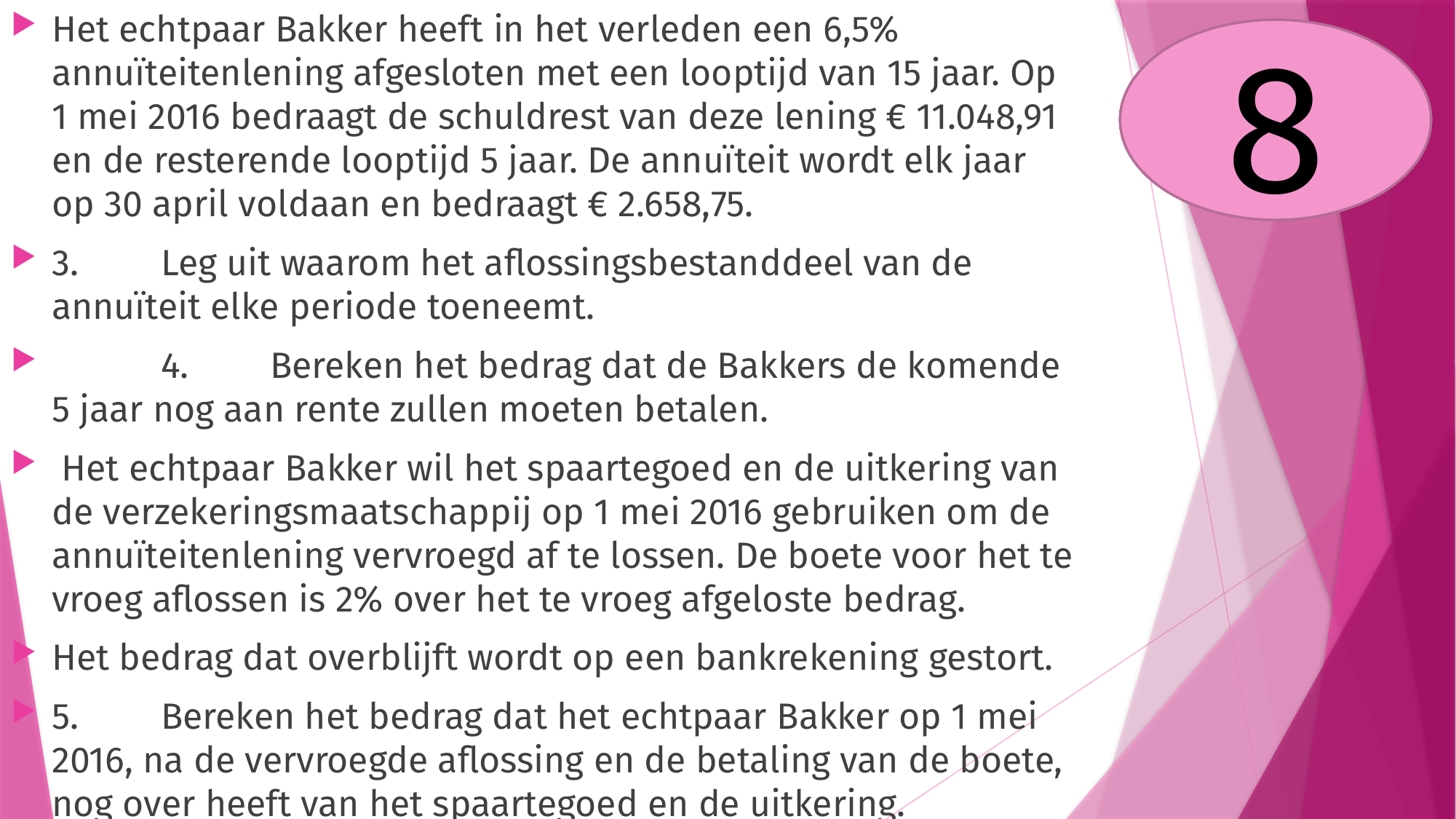

Het echtpaar Bakker heeft in het verleden een 6,5% annuïteitenlening afgesloten met een looptijd van 15 jaar. Op 1 mei 2016 bedraagt de schuldrest van deze lening € 11.048,91 en de resterende looptijd 5 jaar. De annuïteit wordt elk jaar op 30 april voldaan en bedraagt € 2.658,75.
3.	Leg uit waarom het aflossingsbestanddeel van de annuïteit elke periode toeneemt.
	4.	Bereken het bedrag dat de Bakkers de komende 5 jaar nog aan rente zullen moeten betalen.
 Het echtpaar Bakker wil het spaartegoed en de uitkering van de verzekeringsmaatschappij op 1 mei 2016 gebruiken om de annuïteitenlening vervroegd af te lossen. De boete voor het te vroeg aflossen is 2% over het te vroeg afgeloste bedrag.
Het bedrag dat overblijft wordt op een bankrekening gestort.
5.	Bereken het bedrag dat het echtpaar Bakker op 1 mei 2016, na de vervroegde aflossing en de betaling van de boete, nog over heeft van het spaartegoed en de uitkering.

8
5
6
7
4
3
1
2